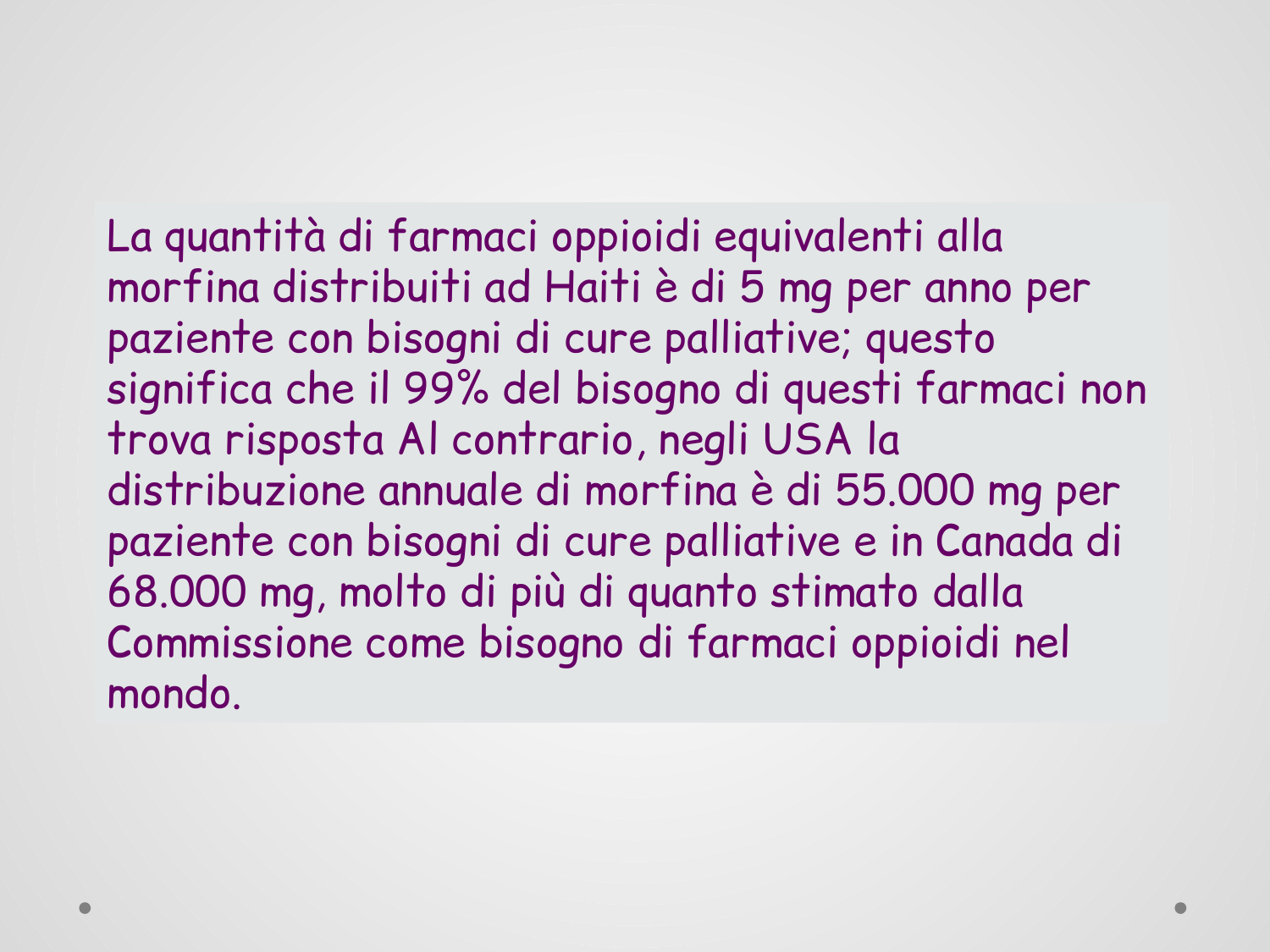

La quantità di farmaci oppioidi equivalenti alla morfina distribuiti ad Haiti è di 5 mg per anno per paziente con bisogni di cure palliative; questo significa che il 99% del bisogno di questi farmaci non trova risposta Al contrario, negli USA la distribuzione annuale di morfina è di 55.000 mg per paziente con bisogni di cure palliative e in Canada di 68.000 mg, molto di più di quanto stimato dalla Commissione come bisogno di farmaci oppioidi nel mondo.